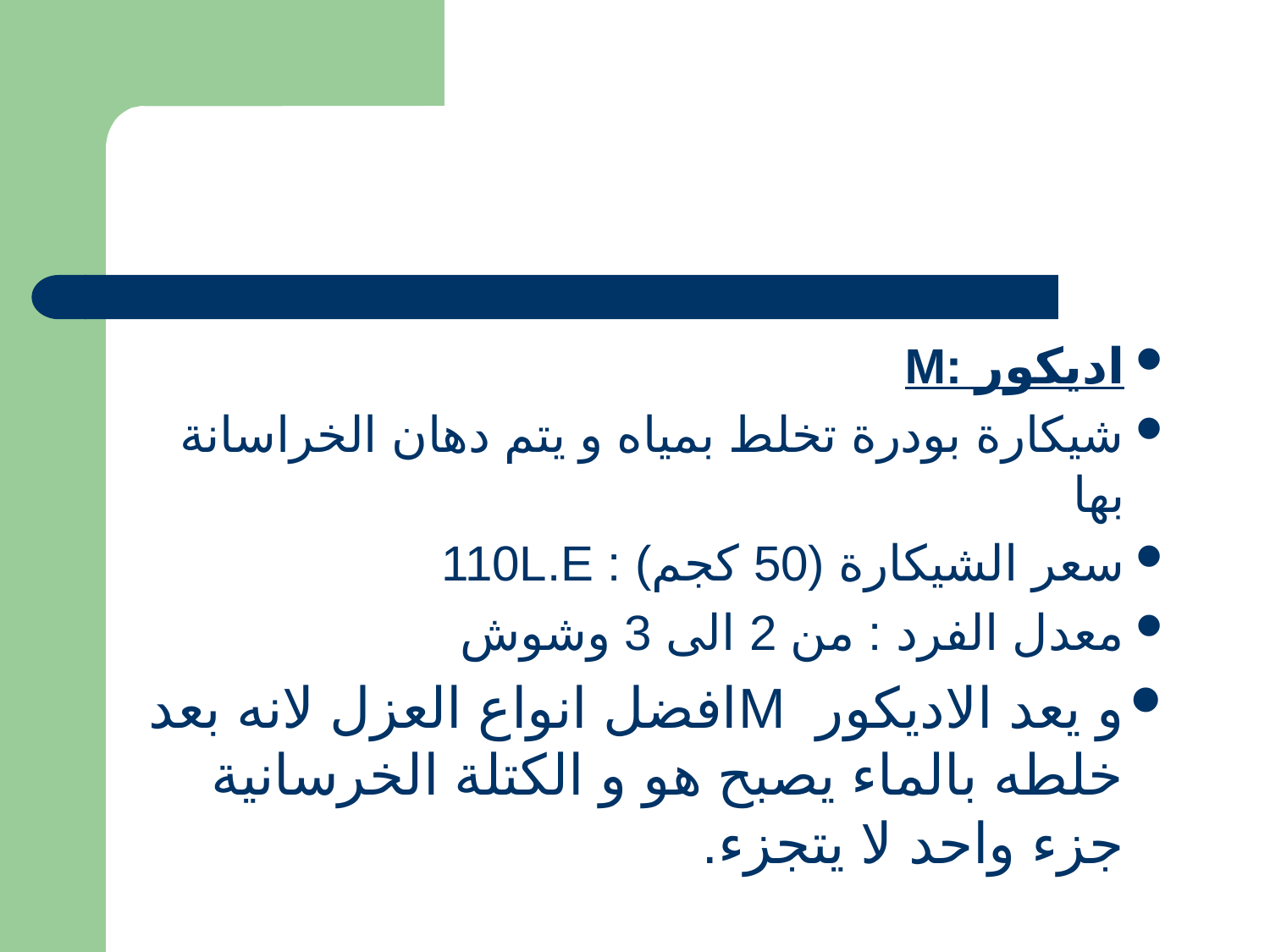

اديكور :M
شيكارة بودرة تخلط بمياه و يتم دهان الخراسانة بها
سعر الشيكارة (50 كجم) : 110L.E
معدل الفرد : من 2 الى 3 وشوش
و يعد الاديكور  Mافضل انواع العزل لانه بعد خلطه بالماء يصبح هو و الكتلة الخرسانية جزء واحد لا يتجزء.